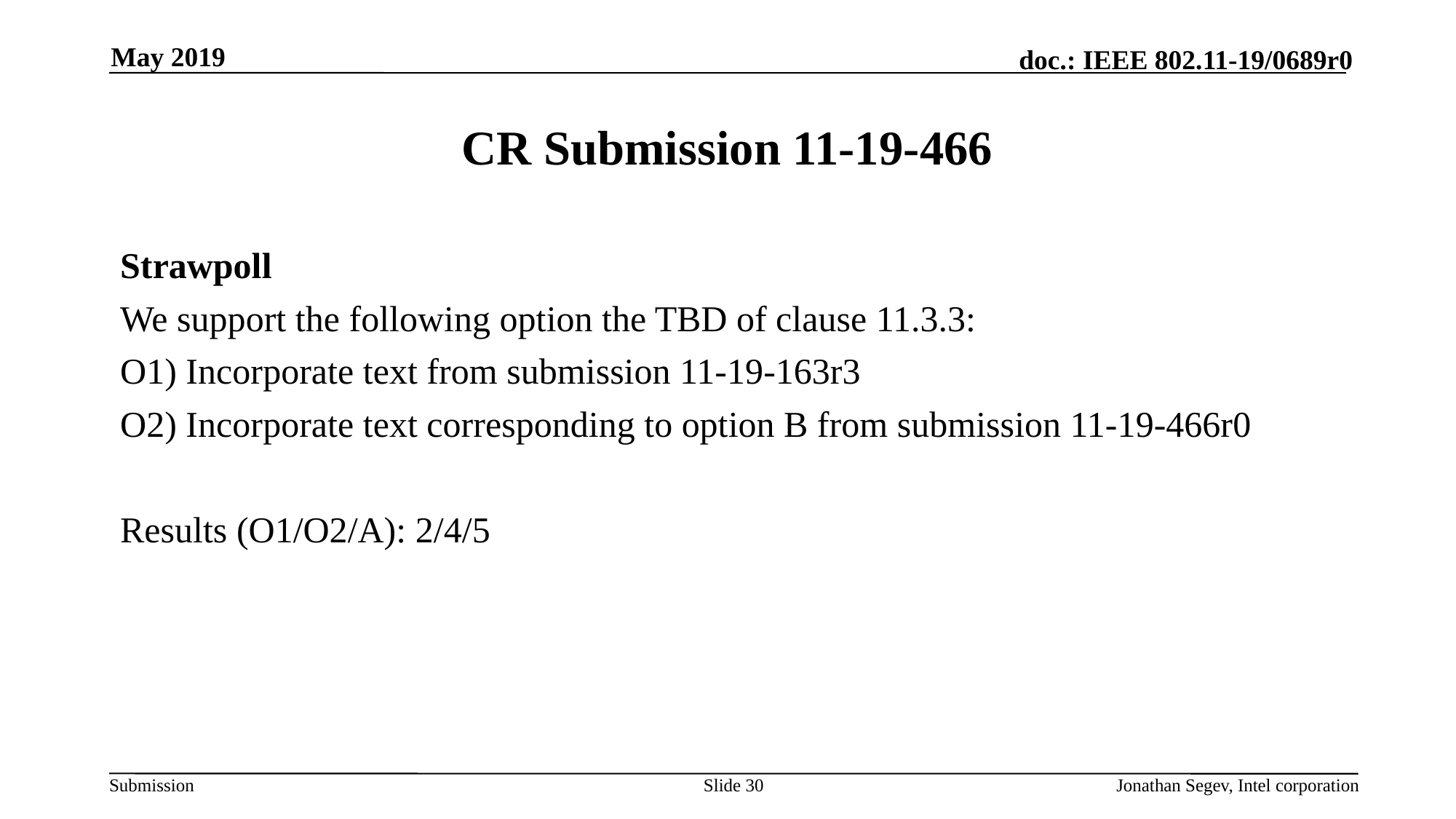

May 2019
# CR Submission 11-19-466
Strawpoll
We support the following option the TBD of clause 11.3.3:
O1) Incorporate text from submission 11-19-163r3
O2) Incorporate text corresponding to option B from submission 11-19-466r0

Results (O1/O2/A): 2/4/5
Slide 30
Jonathan Segev, Intel corporation